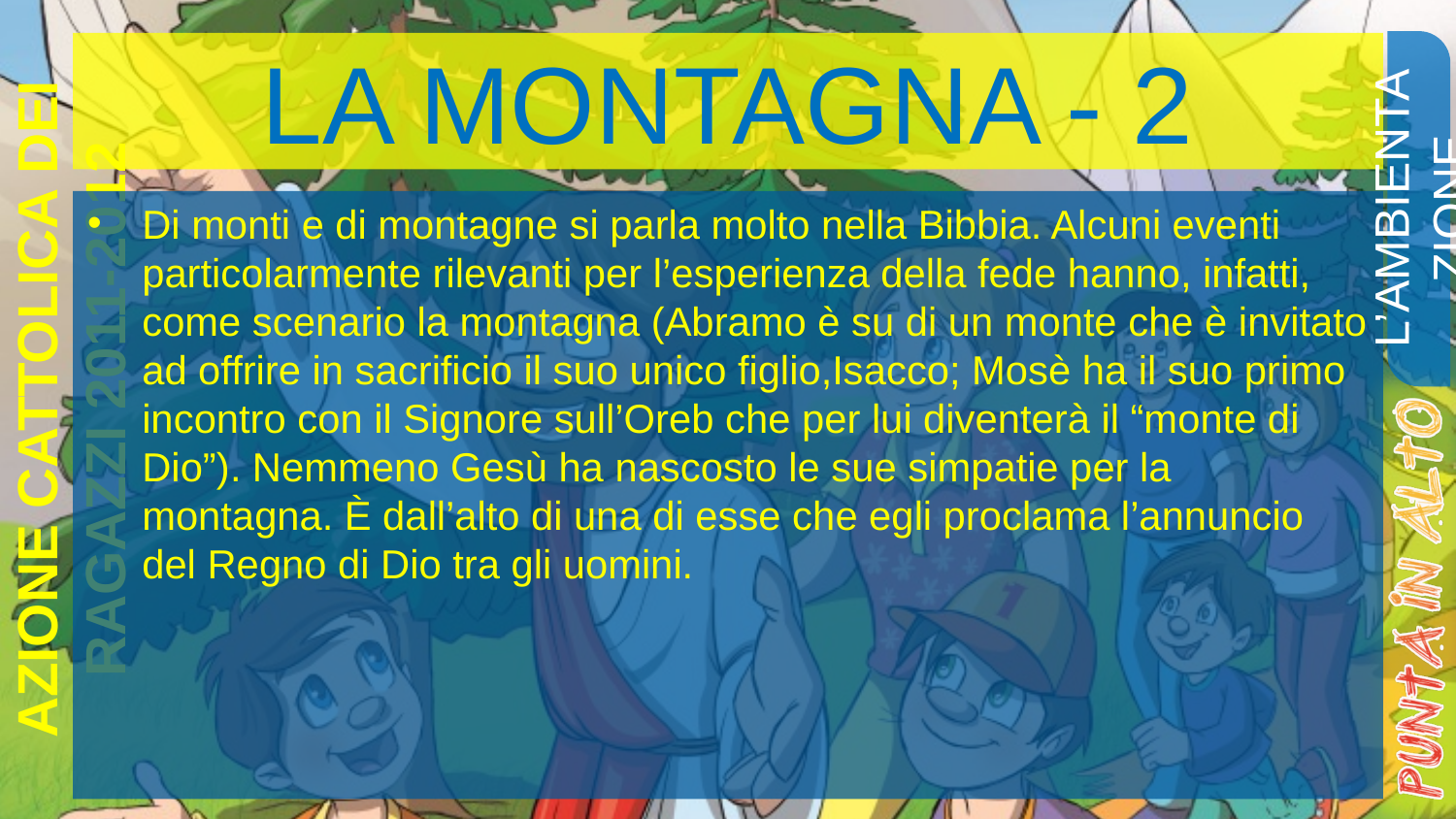

# LA MONTAGNA - 2
L’AMBIENTAZIONE
Di monti e di montagne si parla molto nella Bibbia. Alcuni eventi particolarmente rilevanti per l’esperienza della fede hanno, infatti, come scenario la montagna (Abramo è su di un monte che è invitato ad offrire in sacrificio il suo unico figlio,Isacco; Mosè ha il suo primo incontro con il Signore sull’Oreb che per lui diventerà il “monte di Dio”). Nemmeno Gesù ha nascosto le sue simpatie per la montagna. È dall’alto di una di esse che egli proclama l’annuncio del Regno di Dio tra gli uomini.